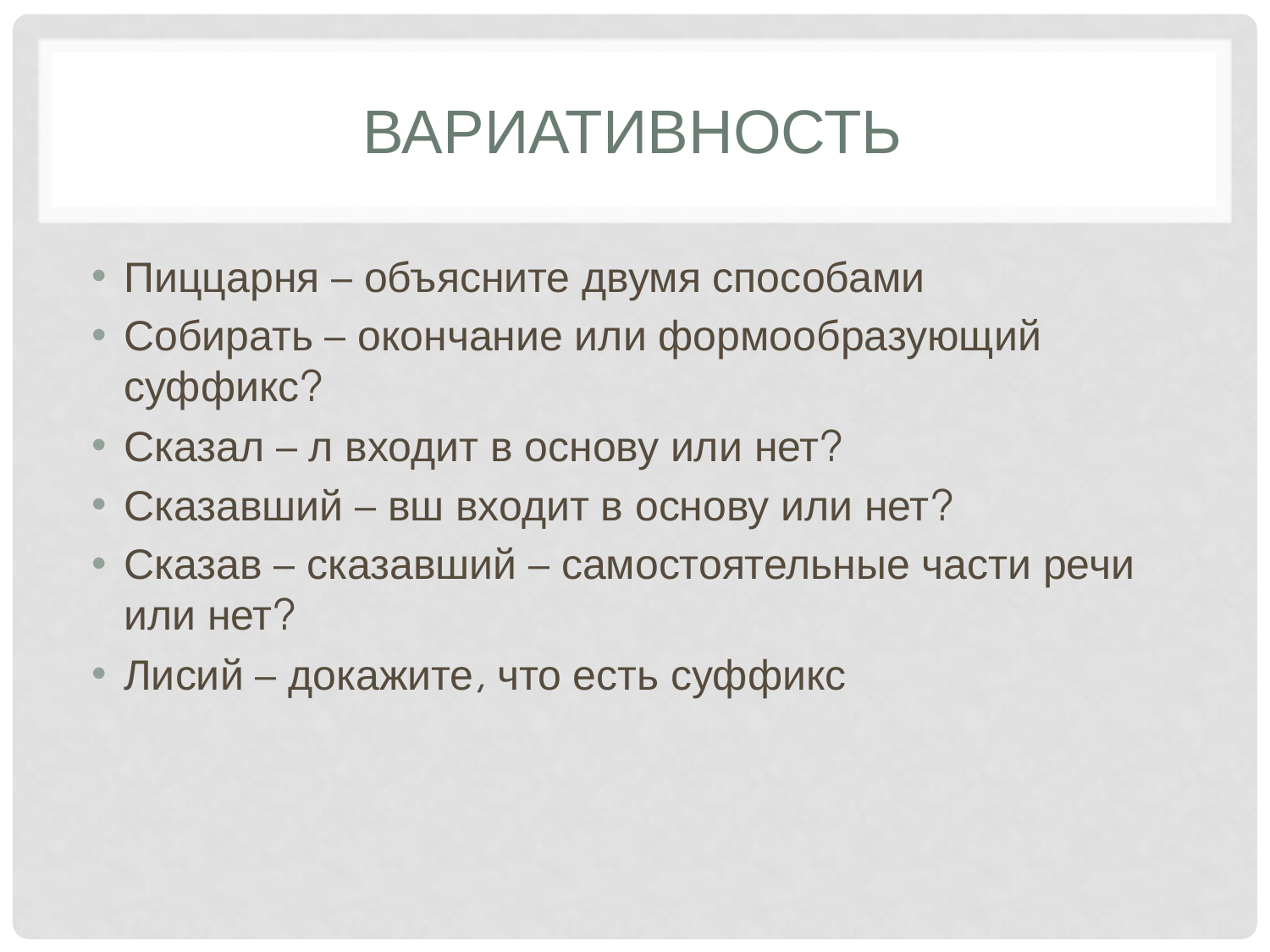

# Вариативность
Пиццарня – объясните двумя способами
Собирать – окончание или формообразующий суффикс?
Сказал – л входит в основу или нет?
Сказавший – вш входит в основу или нет?
Сказав – сказавший – самостоятельные части речи или нет?
Лисий – докажите, что есть суффикс